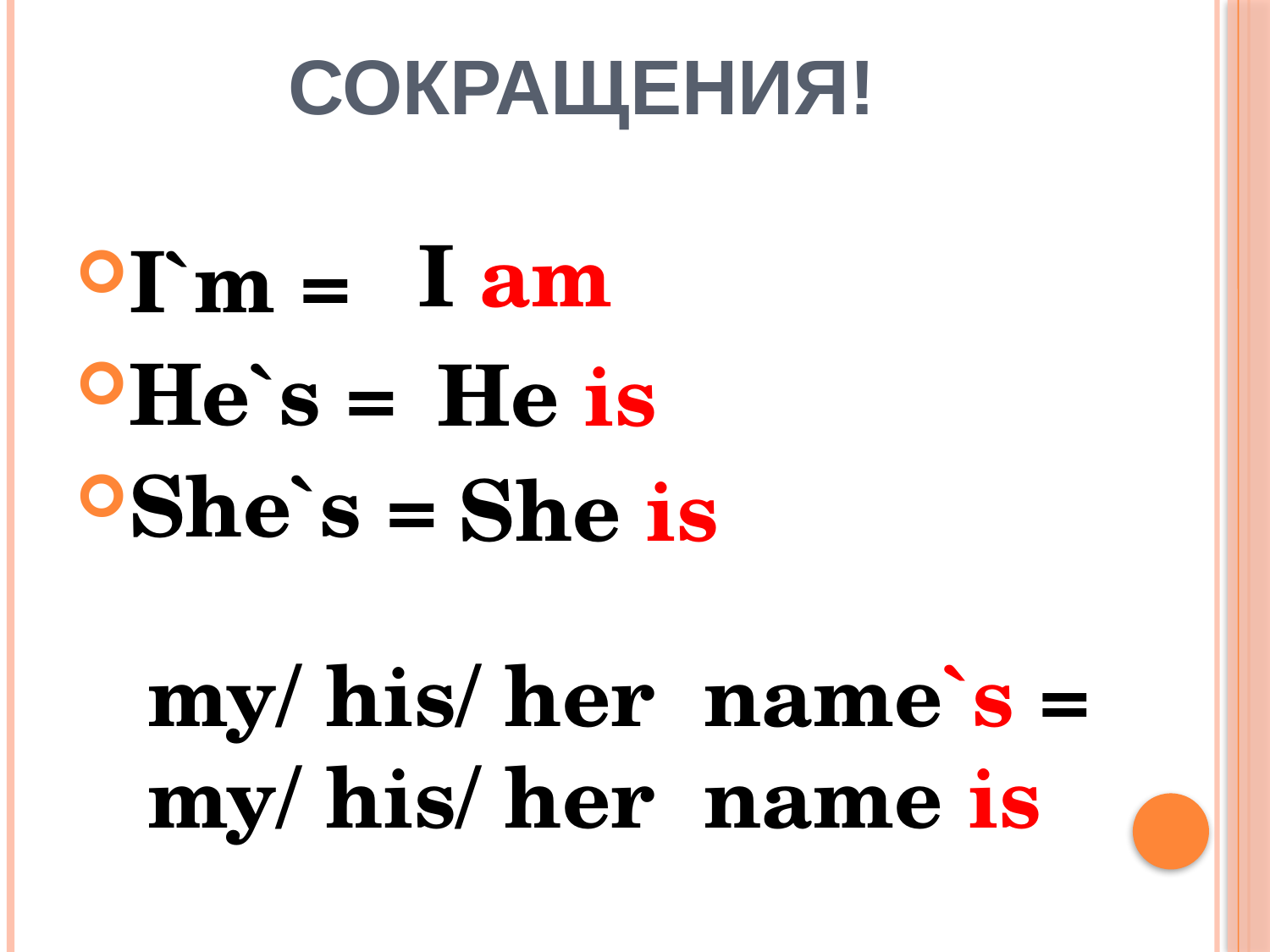

# Сокращения!
I am
I`m =
He`s =
She`s =
He is
She is
my/ his/ her  name`s = my/ his/ her  name is